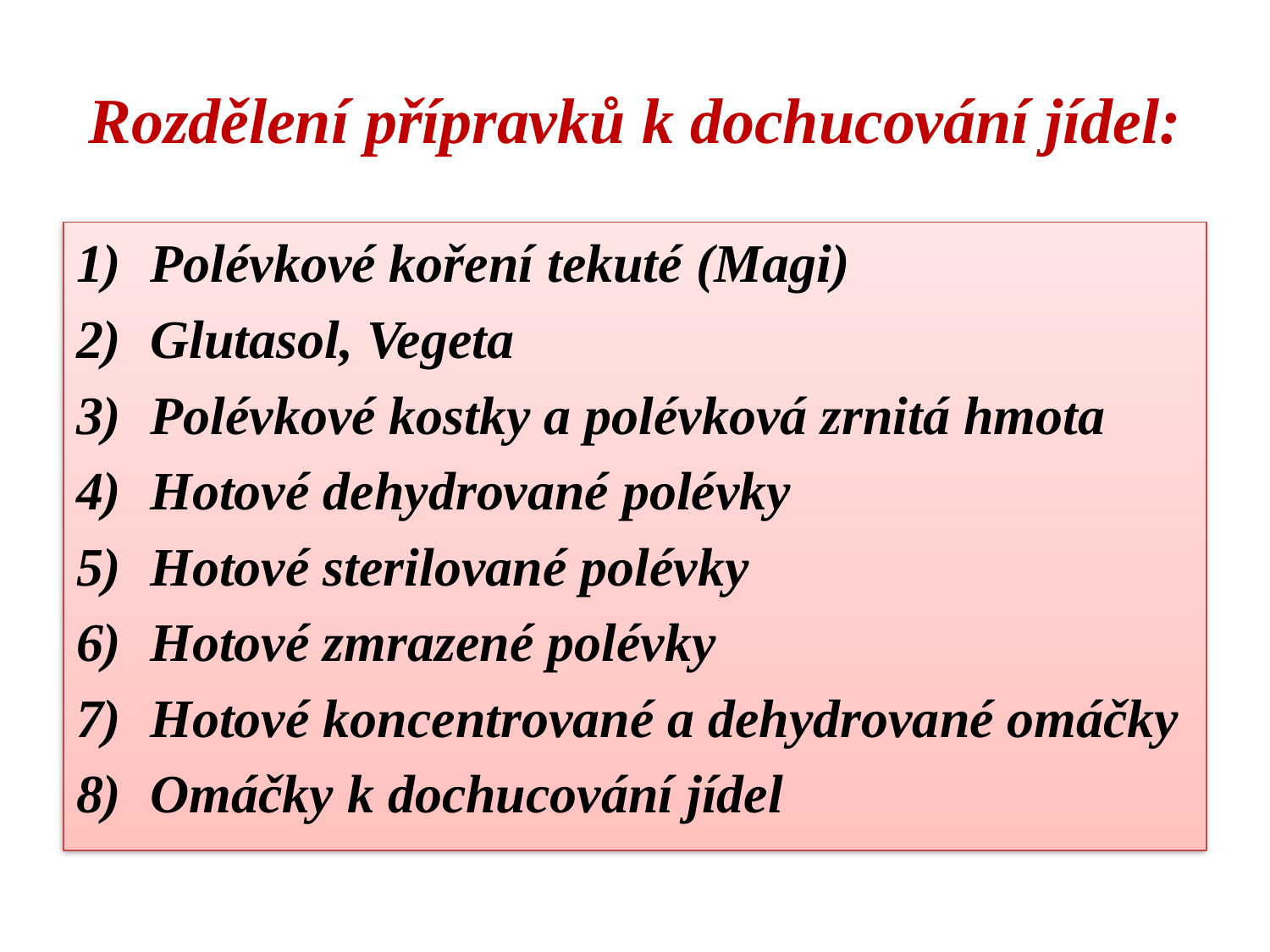

# Rozdělení přípravků k dochucování jídel:
Polévkové koření tekuté (Magi)
Glutasol, Vegeta
Polévkové kostky a polévková zrnitá hmota
Hotové dehydrované polévky
Hotové sterilované polévky
Hotové zmrazené polévky
Hotové koncentrované a dehydrované omáčky
Omáčky k dochucování jídel